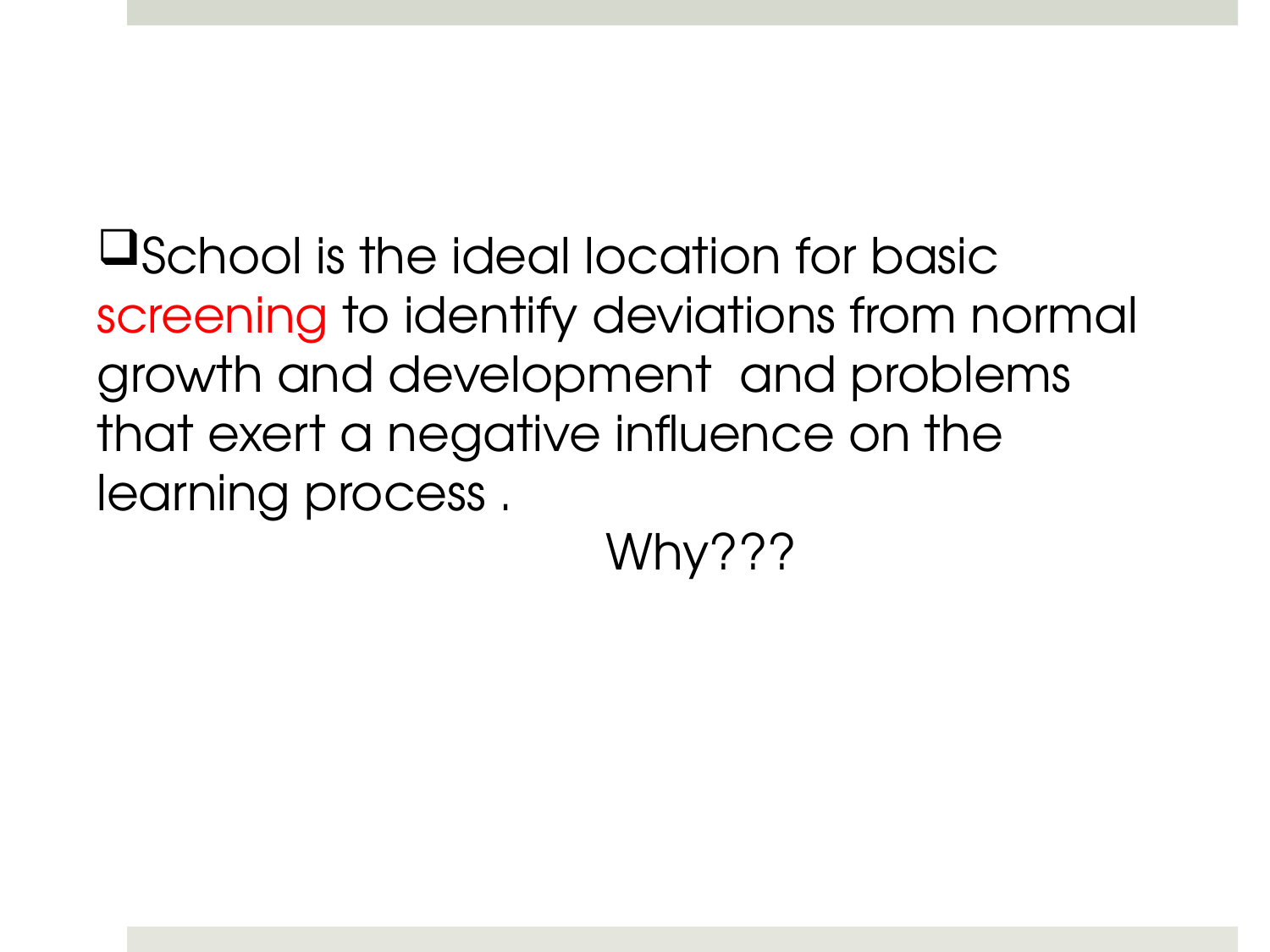

School is the ideal location for basic screening to identify deviations from normal growth and development  and problems that exert a negative influence on the learning process .
                                     Why???